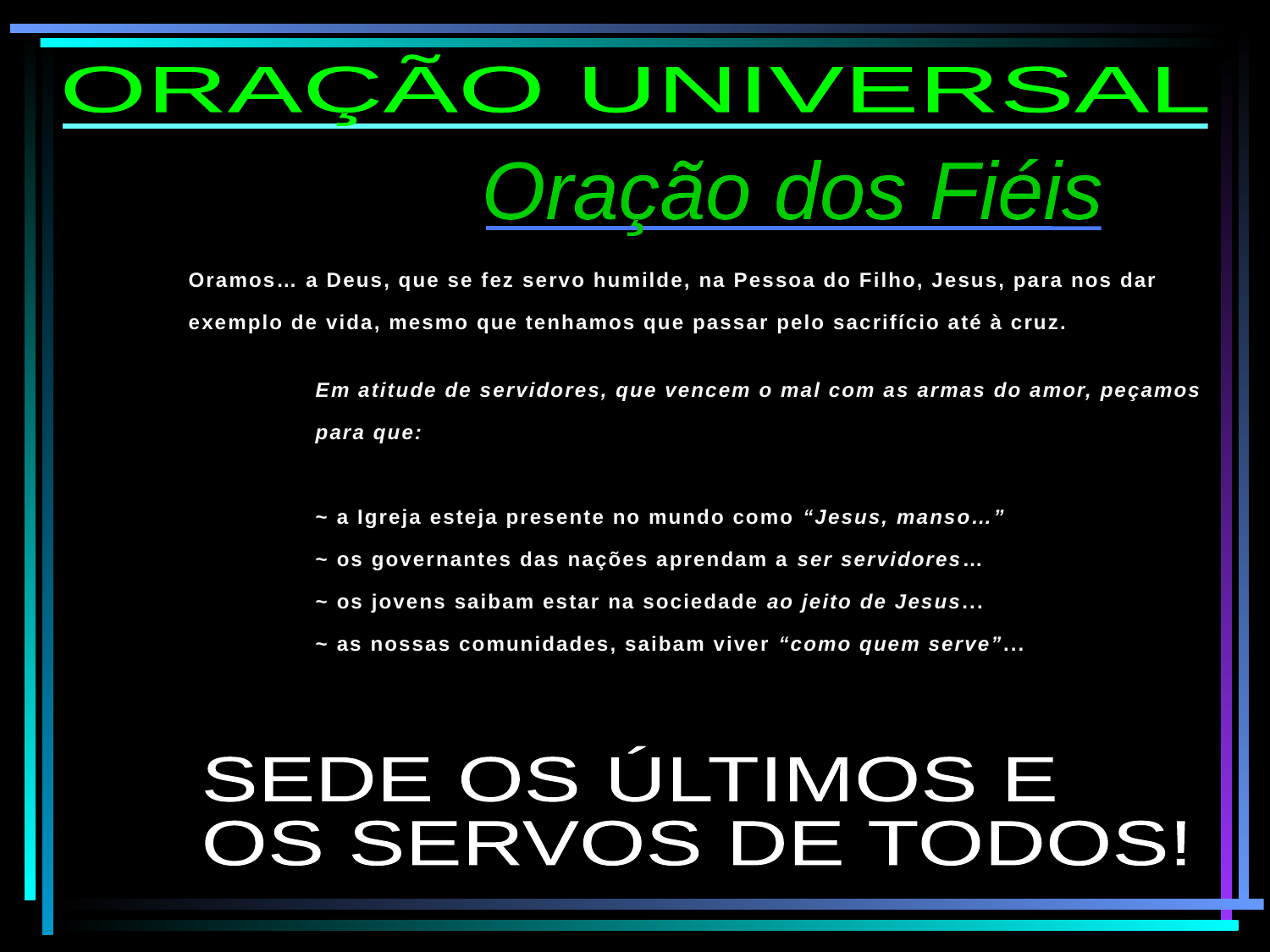

ORAÇÃO UNIVERSAL

Oração dos Fiéis

Oramos… a Deus, que se fez servo humilde, na Pessoa do Filho, Jesus, para nos dar exemplo de vida, mesmo que tenhamos que passar pelo sacrifício até à cruz.

Em atitude de servidores, que vencem o mal com as armas do amor, peçamos para que:

~ a Igreja esteja presente no mundo como “Jesus, manso…”
~ os governantes das nações aprendam a ser servidores…
~ os jovens saibam estar na sociedade ao jeito de Jesus...
~ as nossas comunidades, saibam viver “como quem serve”...
SEDE OS ÚLTIMOS E
OS SERVOS DE TODOS!